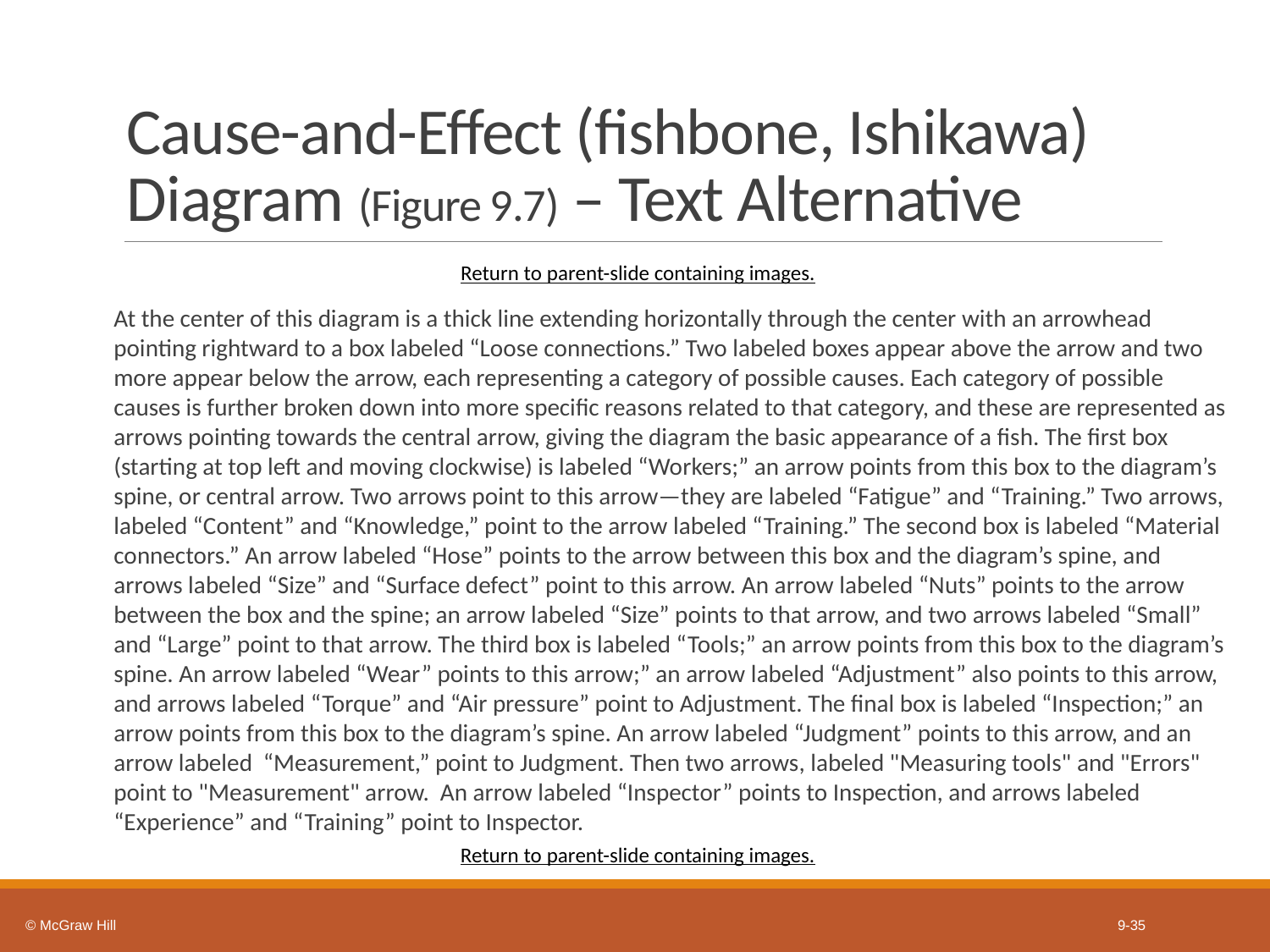

# Cause-and-Effect (fishbone, Ishikawa) Diagram (Figure 9.7) – Text Alternative
Return to parent-slide containing images.
At the center of this diagram is a thick line extending horizontally through the center with an arrowhead pointing rightward to a box labeled “Loose connections.” Two labeled boxes appear above the arrow and two more appear below the arrow, each representing a category of possible causes. Each category of possible causes is further broken down into more specific reasons related to that category, and these are represented as arrows pointing towards the central arrow, giving the diagram the basic appearance of a fish. The first box (starting at top left and moving clockwise) is labeled “Workers;” an arrow points from this box to the diagram’s spine, or central arrow. Two arrows point to this arrow—they are labeled “Fatigue” and “Training.” Two arrows, labeled “Content” and “Knowledge,” point to the arrow labeled “Training.” The second box is labeled “Material connectors.” An arrow labeled “Hose” points to the arrow between this box and the diagram’s spine, and arrows labeled “Size” and “Surface defect” point to this arrow. An arrow labeled “Nuts” points to the arrow between the box and the spine; an arrow labeled “Size” points to that arrow, and two arrows labeled “Small” and “Large” point to that arrow. The third box is labeled “Tools;” an arrow points from this box to the diagram’s spine. An arrow labeled “Wear” points to this arrow;” an arrow labeled “Adjustment” also points to this arrow, and arrows labeled “Torque” and “Air pressure” point to Adjustment. The final box is labeled “Inspection;” an arrow points from this box to the diagram’s spine. An arrow labeled “Judgment” points to this arrow, and an arrow labeled  “Measurement,” point to Judgment. Then two arrows, labeled "Measuring tools" and "Errors" point to "Measurement" arrow.  An arrow labeled “Inspector” points to Inspection, and arrows labeled “Experience” and “Training” point to Inspector.
Return to parent-slide containing images.